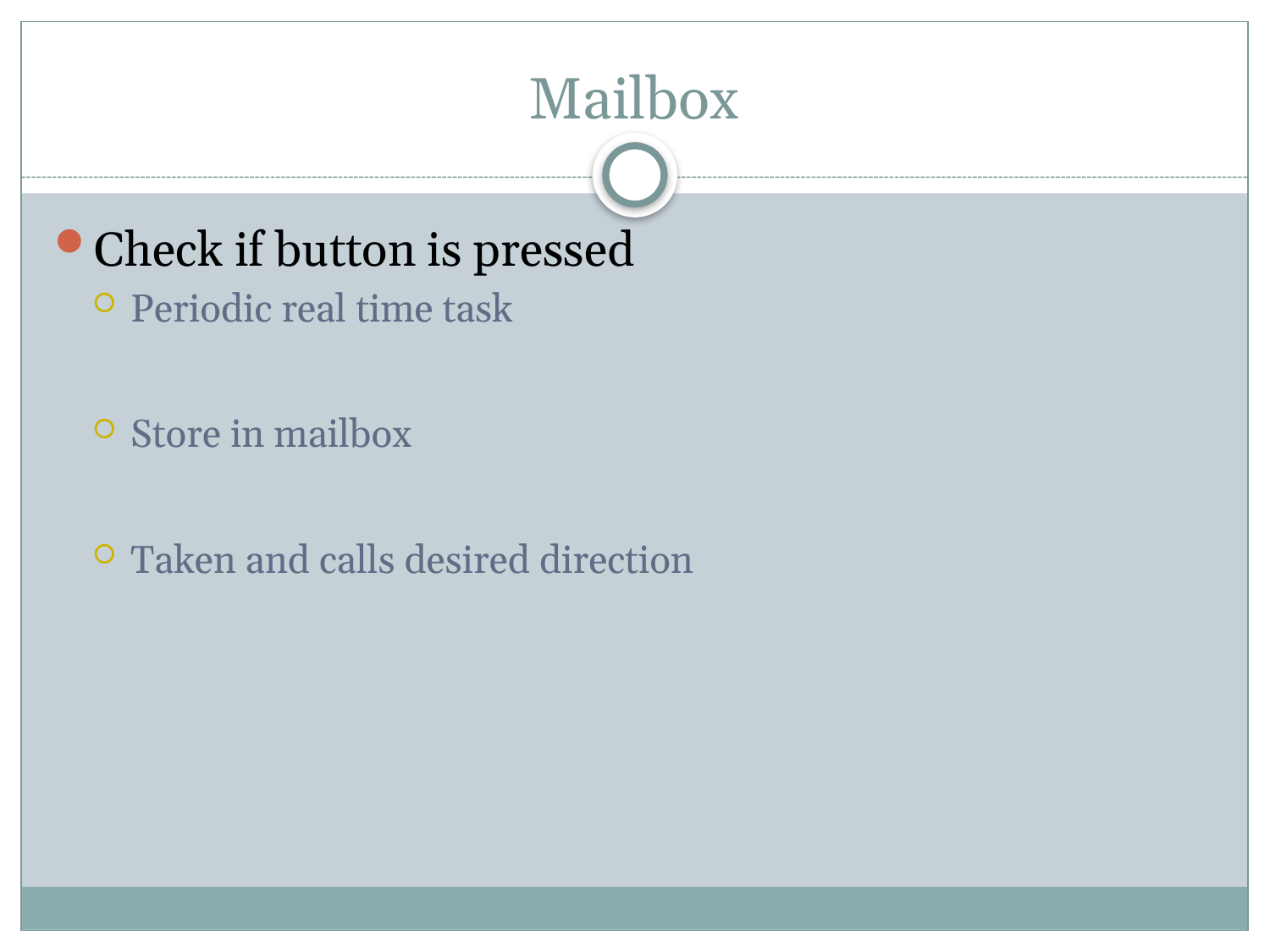

# Mailbox
Check if button is pressed
Periodic real time task

Store in mailbox

Taken and calls desired direction